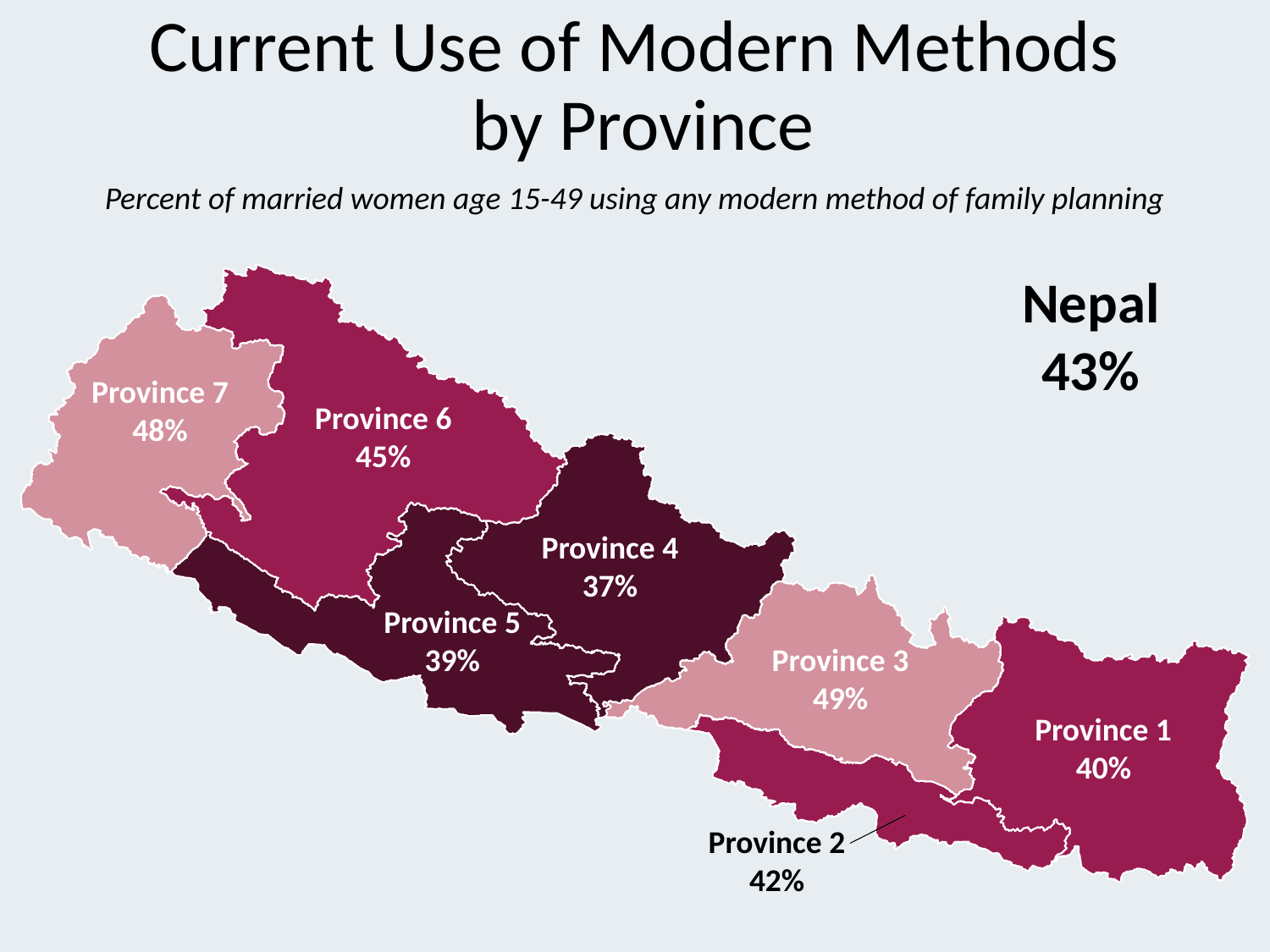

# Current Use of Modern Methods by Province
Percent of married women age 15-49 using any modern method of family planning
Nepal
43%

Province 7
48%
Province 6
45%

Province 4
37%

Province 5
39%

Province 3
49%
Province 1
40%

Province 2
42%